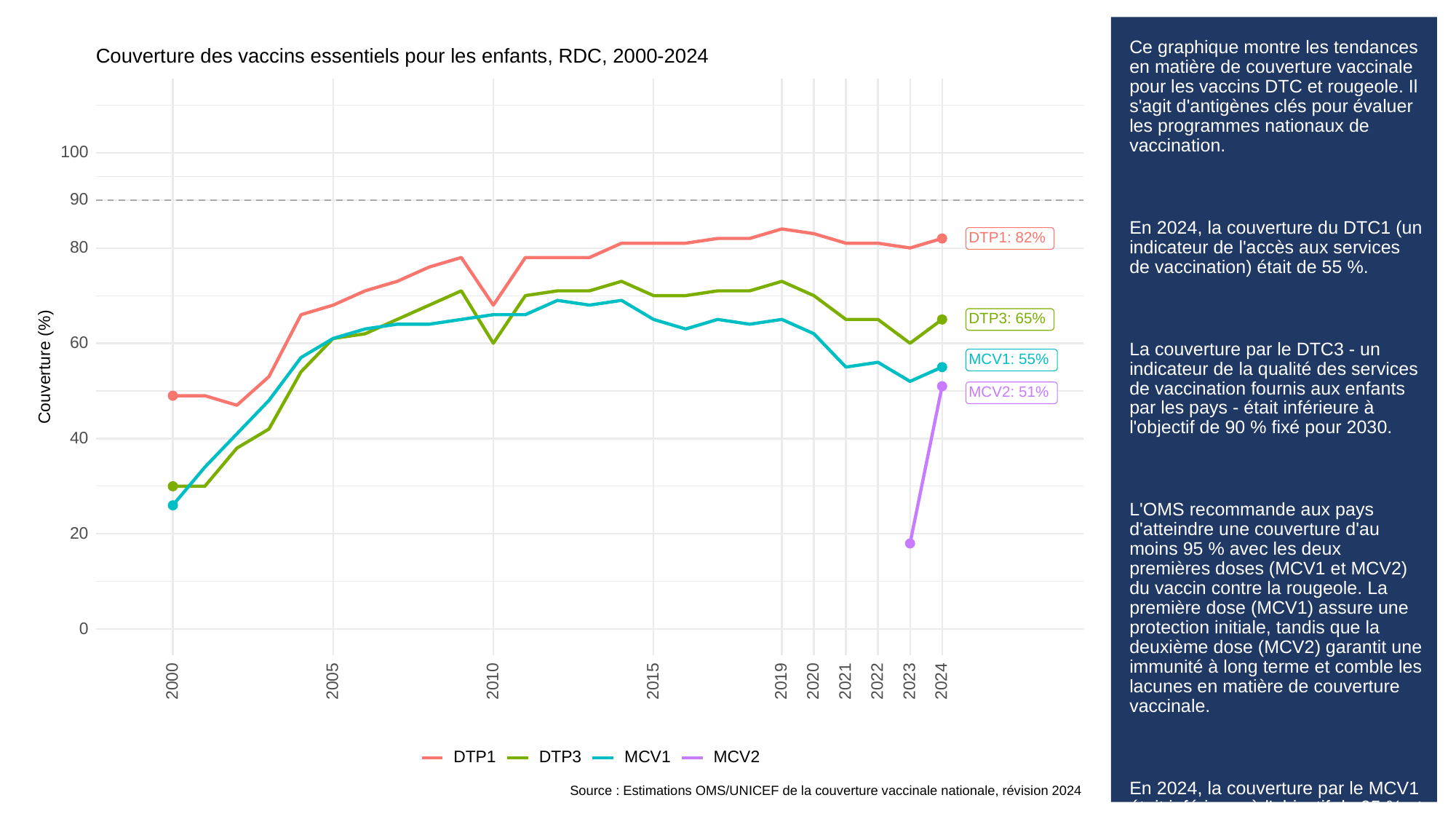

# Ce graphique montre les tendances en matière de couverture vaccinale pour les vaccins DTC et rougeole. Il s'agit d'antigènes clés pour évaluer les programmes nationaux de vaccination.

En 2024, la couverture du DTC1 (un indicateur de l'accès aux services de vaccination) était de 55 %.

La couverture par le DTC3 - un indicateur de la qualité des services de vaccination fournis aux enfants par les pays - était inférieure à l'objectif de 90 % fixé pour 2030.

L'OMS recommande aux pays d'atteindre une couverture d'au moins 95 % avec les deux premières doses (MCV1 et MCV2) du vaccin contre la rougeole. La première dose (MCV1) assure une protection initiale, tandis que la deuxième dose (MCV2) garantit une immunité à long terme et comble les lacunes en matière de couverture vaccinale.

En 2024, la couverture par le MCV1 était inférieure à l'objectif de 95 % et la couverture par le MCV2 était inférieure à l'objectif de 95 %.

Entre 2023 et 2024, la couverture a augmenté pour 4 vaccins, a diminué pour 0 et est restée inchangée pour 0.

Couverture des vaccins essentiels pour les enfants, RDC, 2000-2024

100

90

DTP1: 82%

80

DTP3: 65%

60

MCV1: 55%
Couverture (%)

MCV2: 51%

40

20

0

2023
2000
2005
2010
2015
2019
2020
2021
2022
2024
MCV1
MCV2
DTP3
DTP1

Source : Estimations OMS/UNICEF de la couverture vaccinale nationale, révision 2024